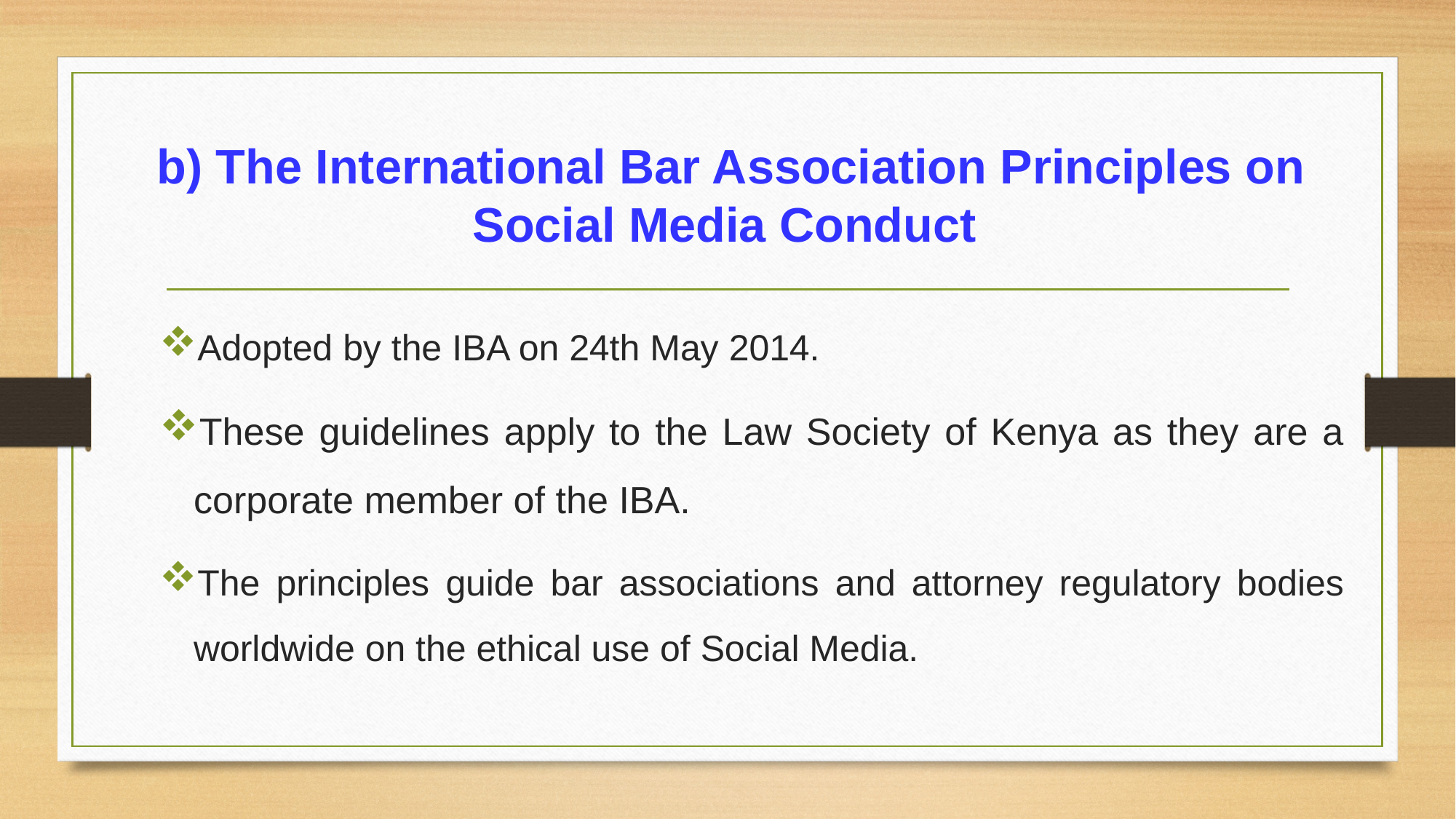

# b) The International Bar Association Principles on Social Media Conduct
Adopted by the IBA on 24th May 2014.
These guidelines apply to the Law Society of Kenya as they are a corporate member of the IBA.
The principles guide bar associations and attorney regulatory bodies worldwide on the ethical use of Social Media.